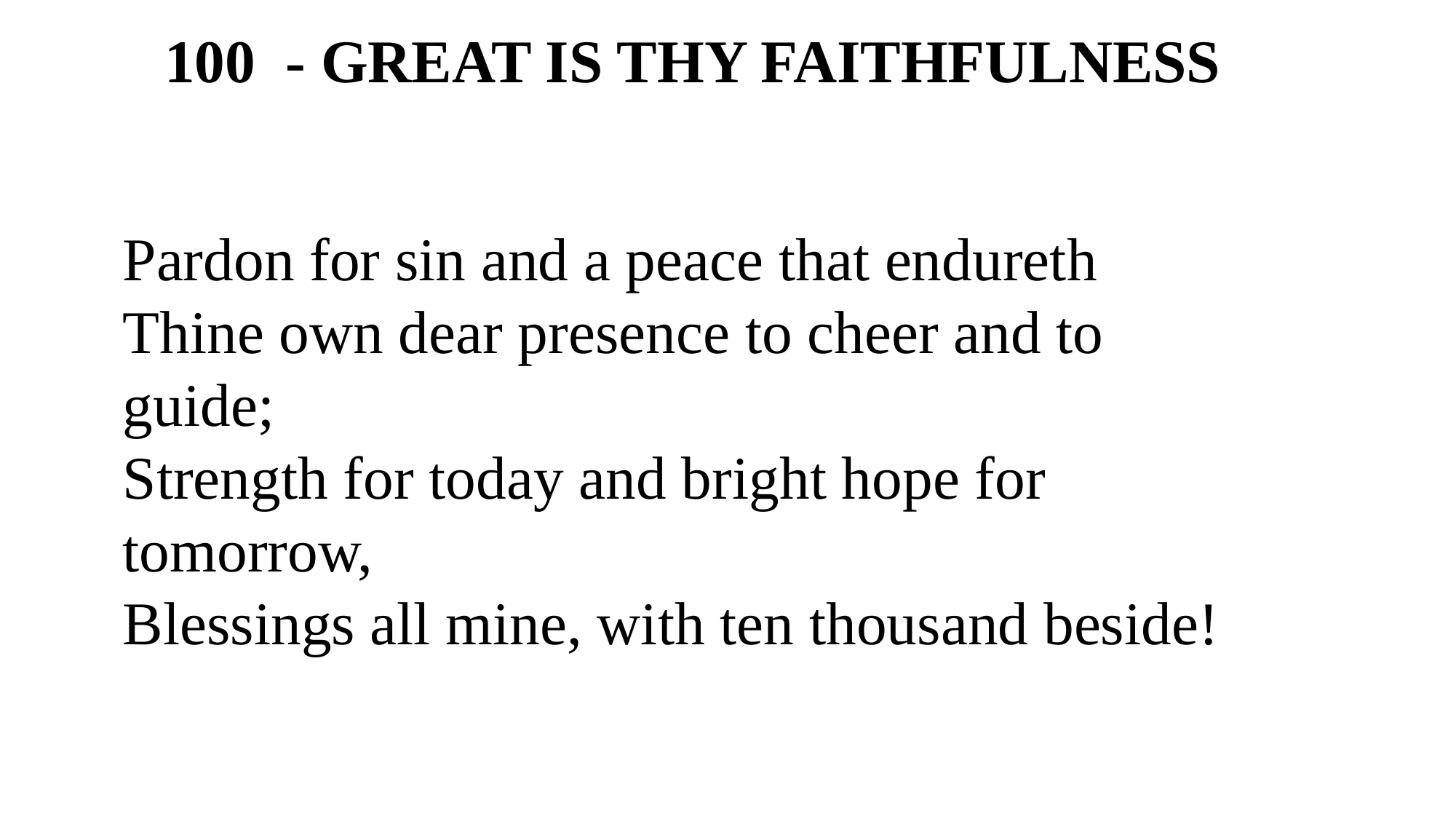

# 100  - GREAT IS THY FAITHFULNESS

Pardon for sin and a peace that endureth
Thine own dear presence to cheer and to guide;
Strength for today and bright hope for tomorrow,
Blessings all mine, with ten thousand beside!